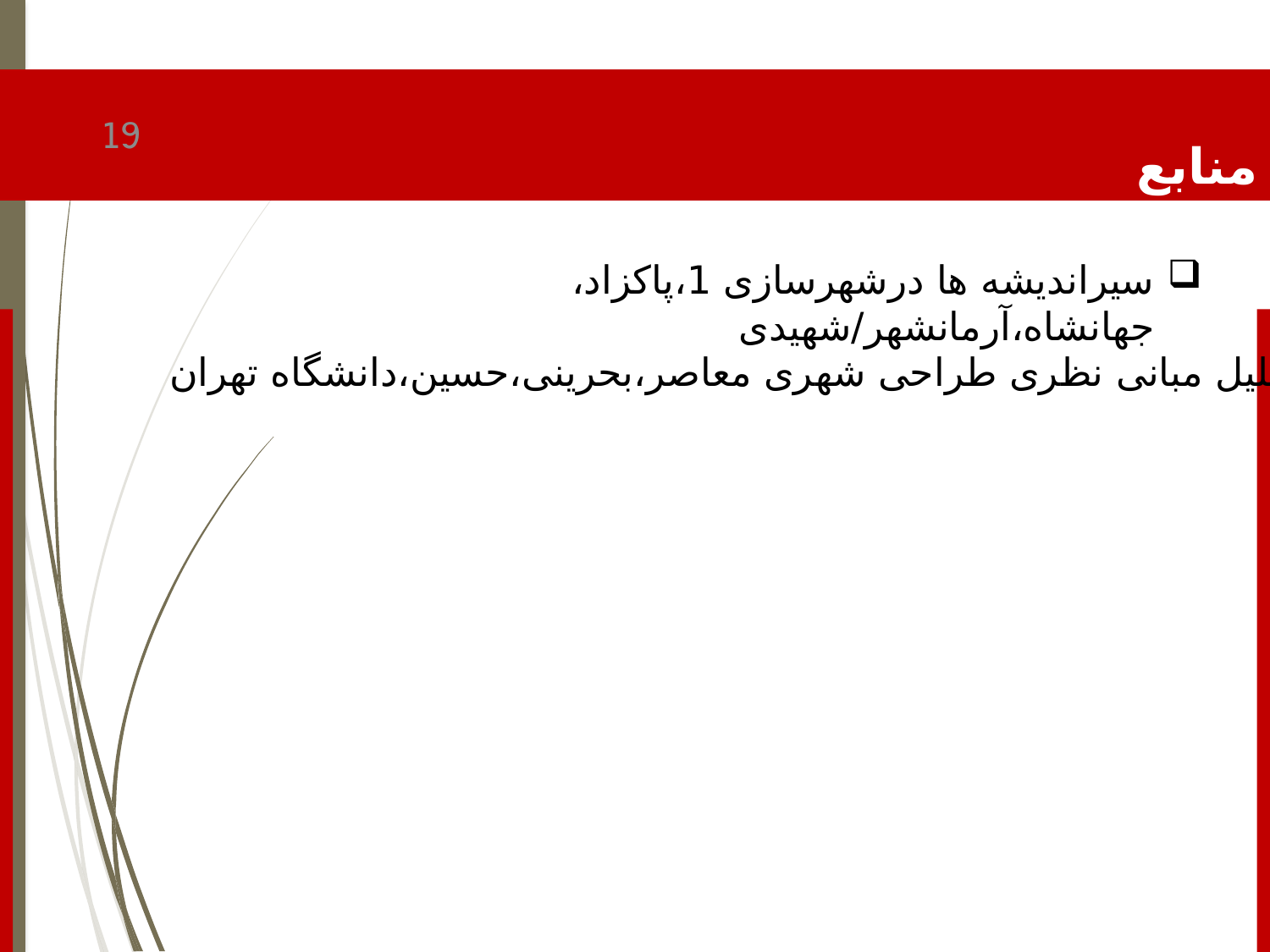

منابع
19
سیراندیشه ها درشهرسازی 1،پاکزاد، جهانشاه،آرمانشهر/شهیدی

تحلیل مبانی نظری طراحی شهری معاصر،بحرینی،حسین،دانشگاه تهران